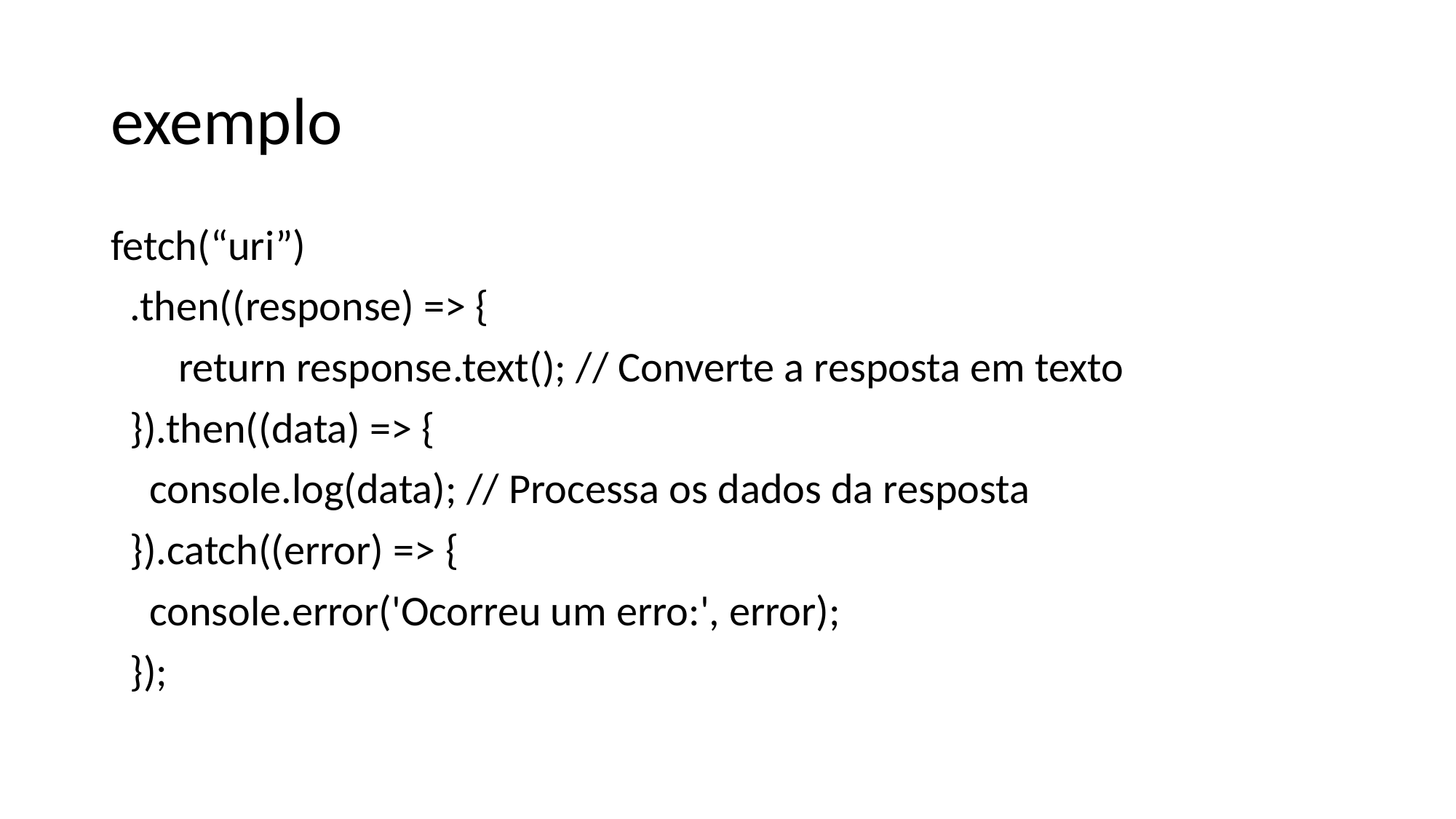

# exemplo
fetch(“uri”)
  .then((response) => {
       return response.text(); // Converte a resposta em texto
  }).then((data) => {
    console.log(data); // Processa os dados da resposta
  }).catch((error) => {
    console.error('Ocorreu um erro:', error);
  });